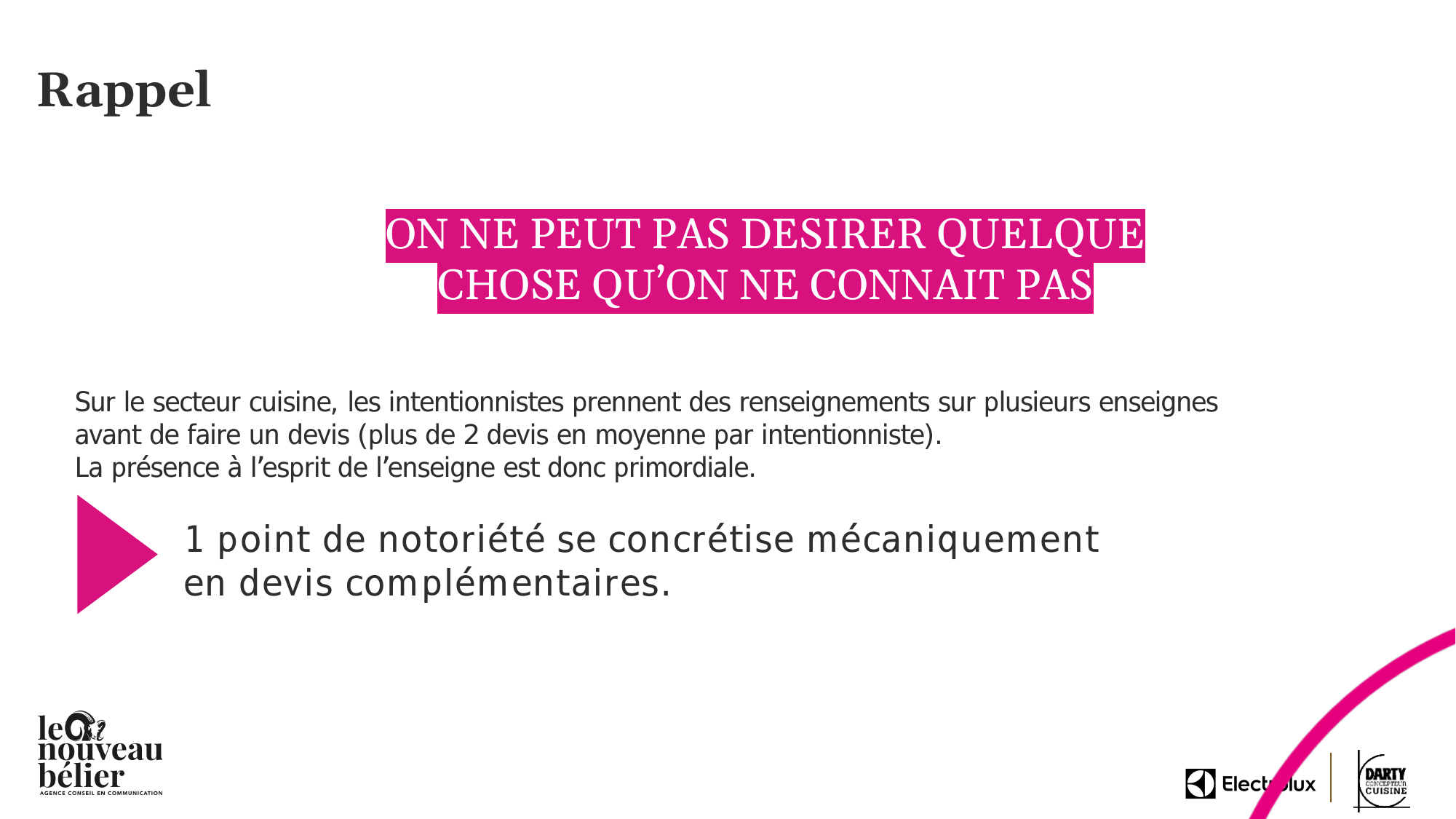

# Rappel
ON NE PEUT PAS DESIRER QUELQUE CHOSE QU’ON NE CONNAIT PAS
Sur le secteur cuisine, les intentionnistes prennent des renseignements sur plusieurs enseignes avant de faire un devis (plus de 2 devis en moyenne par intentionniste).
La présence à l’esprit de l’enseigne est donc primordiale.

	1 point de notoriété se concrétise mécaniquement
	en devis complémentaires.